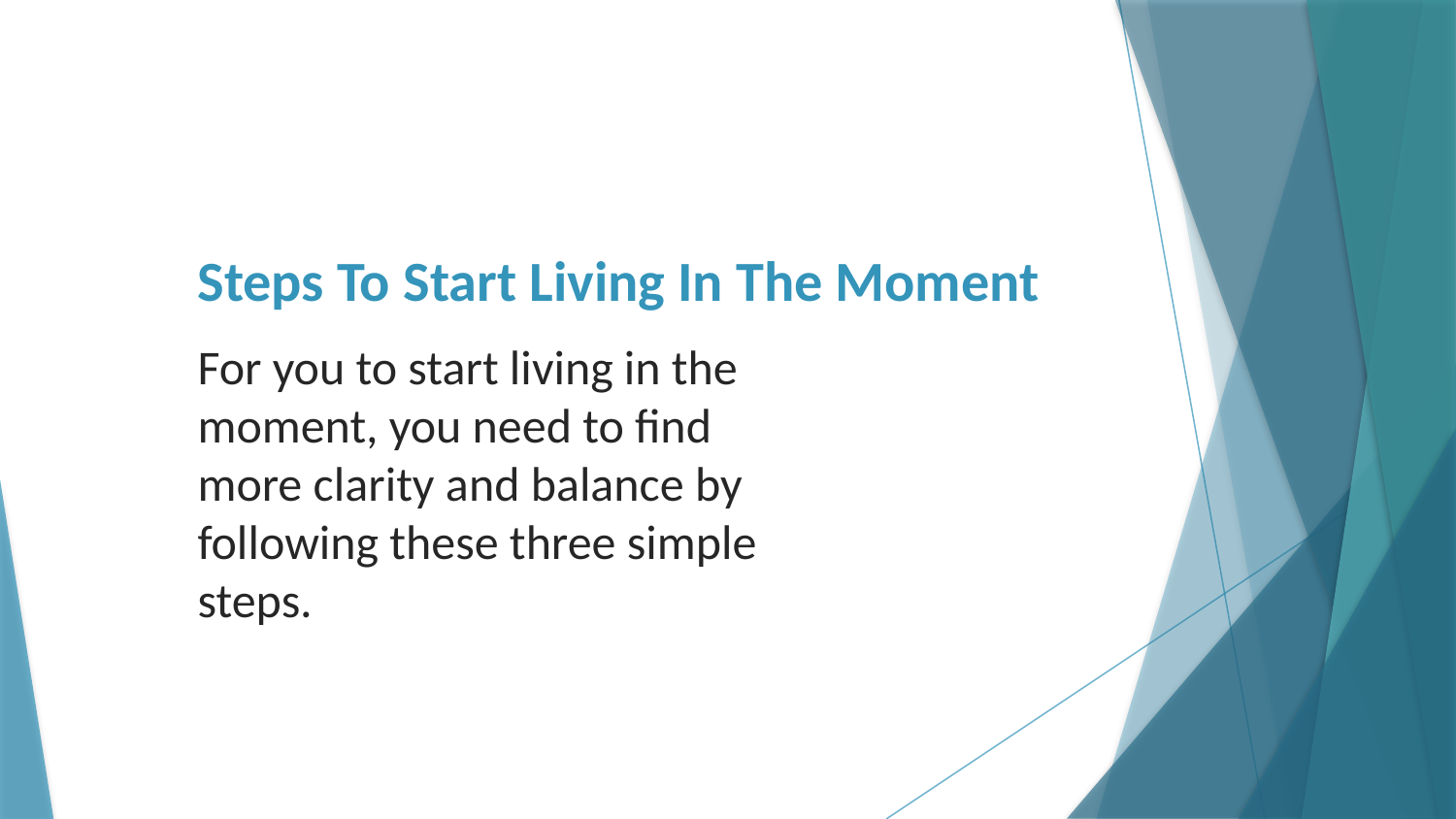

# Steps To Start Living In The Moment
For you to start living in the moment, you need to find more clarity and balance by following these three simple steps.